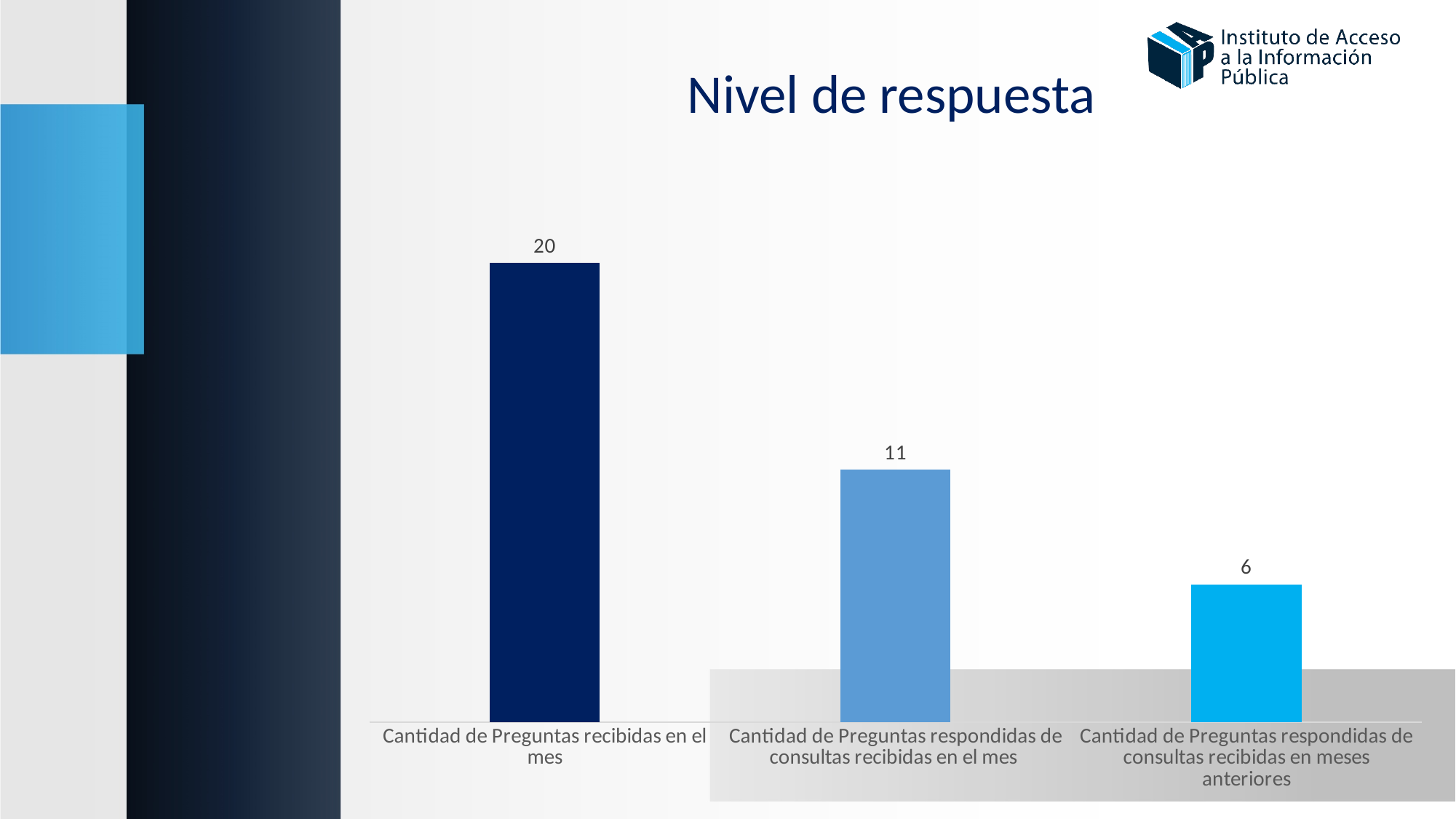

# Nivel de respuesta

### Chart

| Category |  |
|---|---|
| Cantidad de Preguntas recibidas en el mes | 20.0 |
| Cantidad de Preguntas respondidas de consultas recibidas en el mes  | 11.0 |
| Cantidad de Preguntas respondidas de consultas recibidas en meses anteriores | 6.0 |